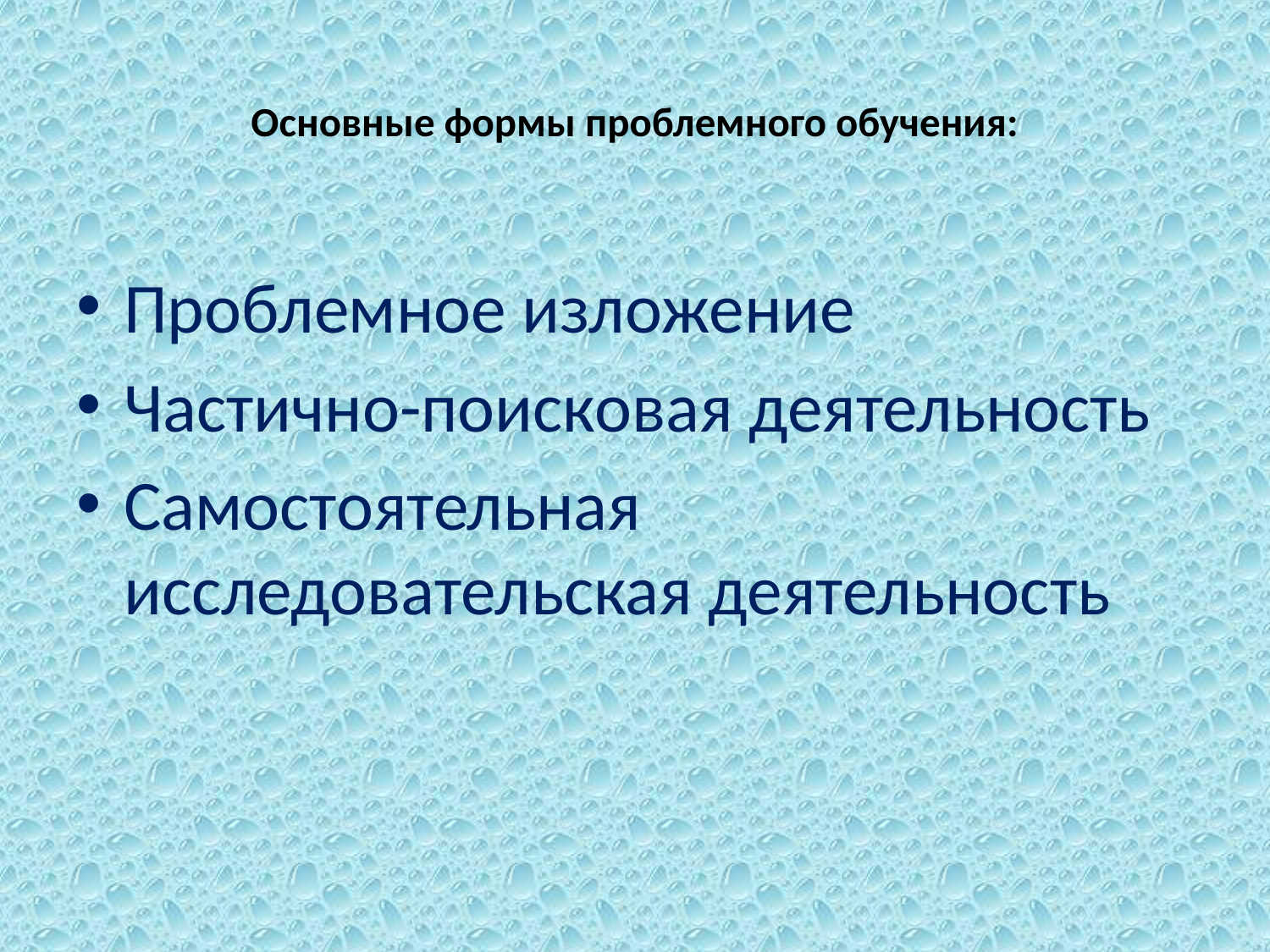

# Основные формы проблемного обучения:
Проблемное изложение
Частично-поисковая деятельность
Самостоятельная исследовательская деятельность